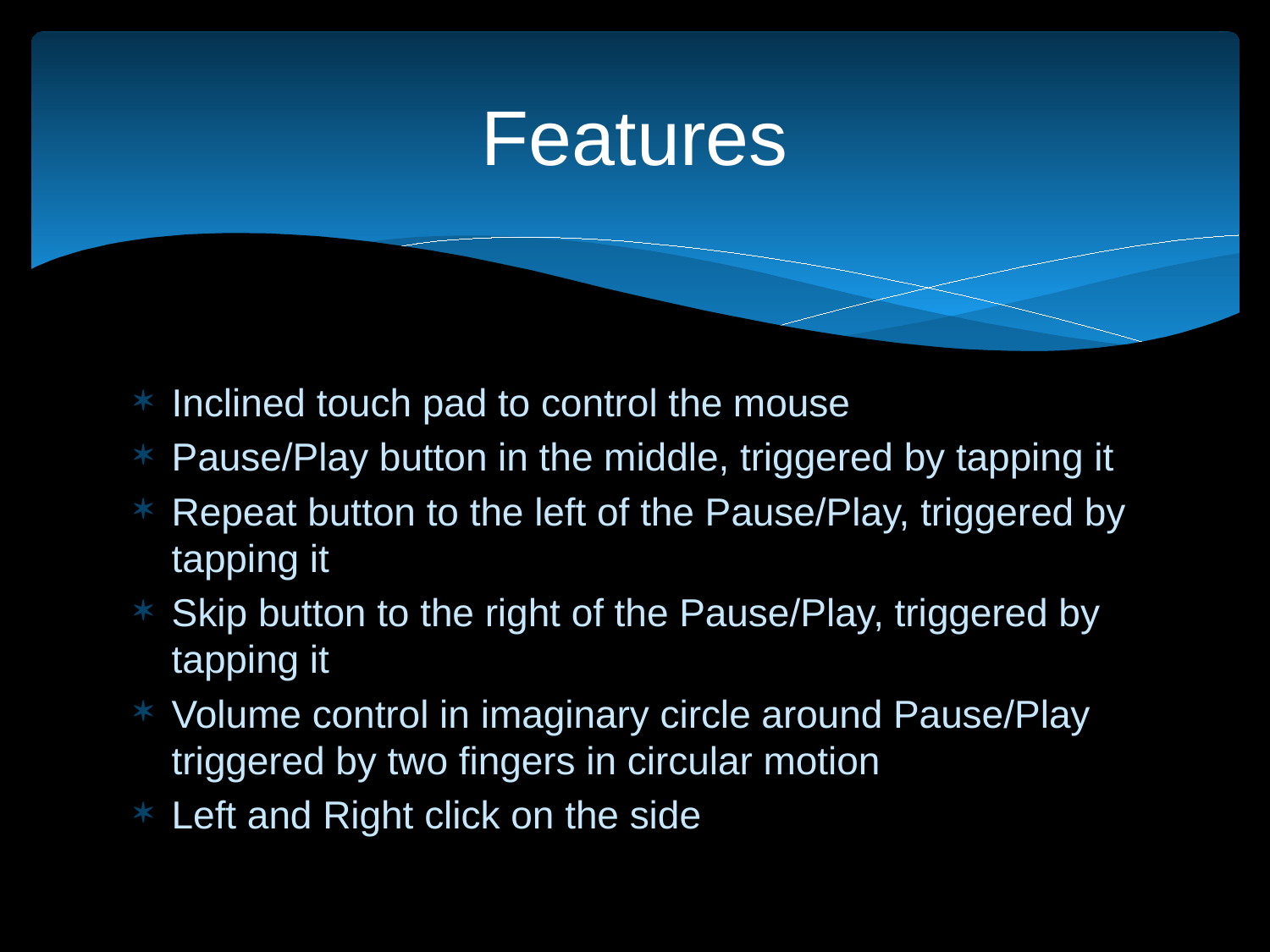

# Features
Inclined touch pad to control the mouse
Pause/Play button in the middle, triggered by tapping it
Repeat button to the left of the Pause/Play, triggered by tapping it
Skip button to the right of the Pause/Play, triggered by tapping it
Volume control in imaginary circle around Pause/Play triggered by two fingers in circular motion
Left and Right click on the side